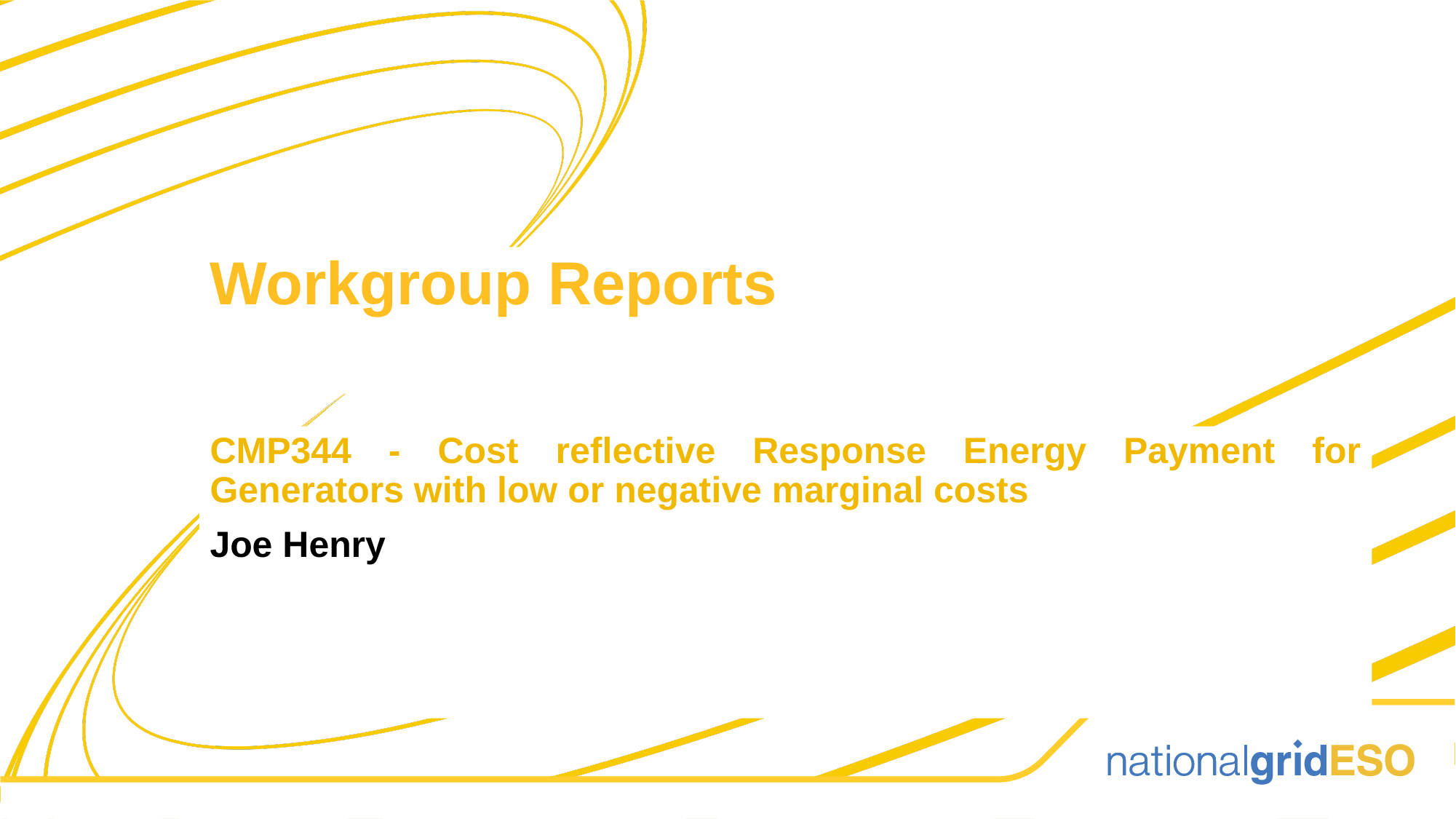

Workgroup Reports
CMP344 - Cost reflective Response Energy Payment for Generators with low or negative marginal costs
Joe Henry